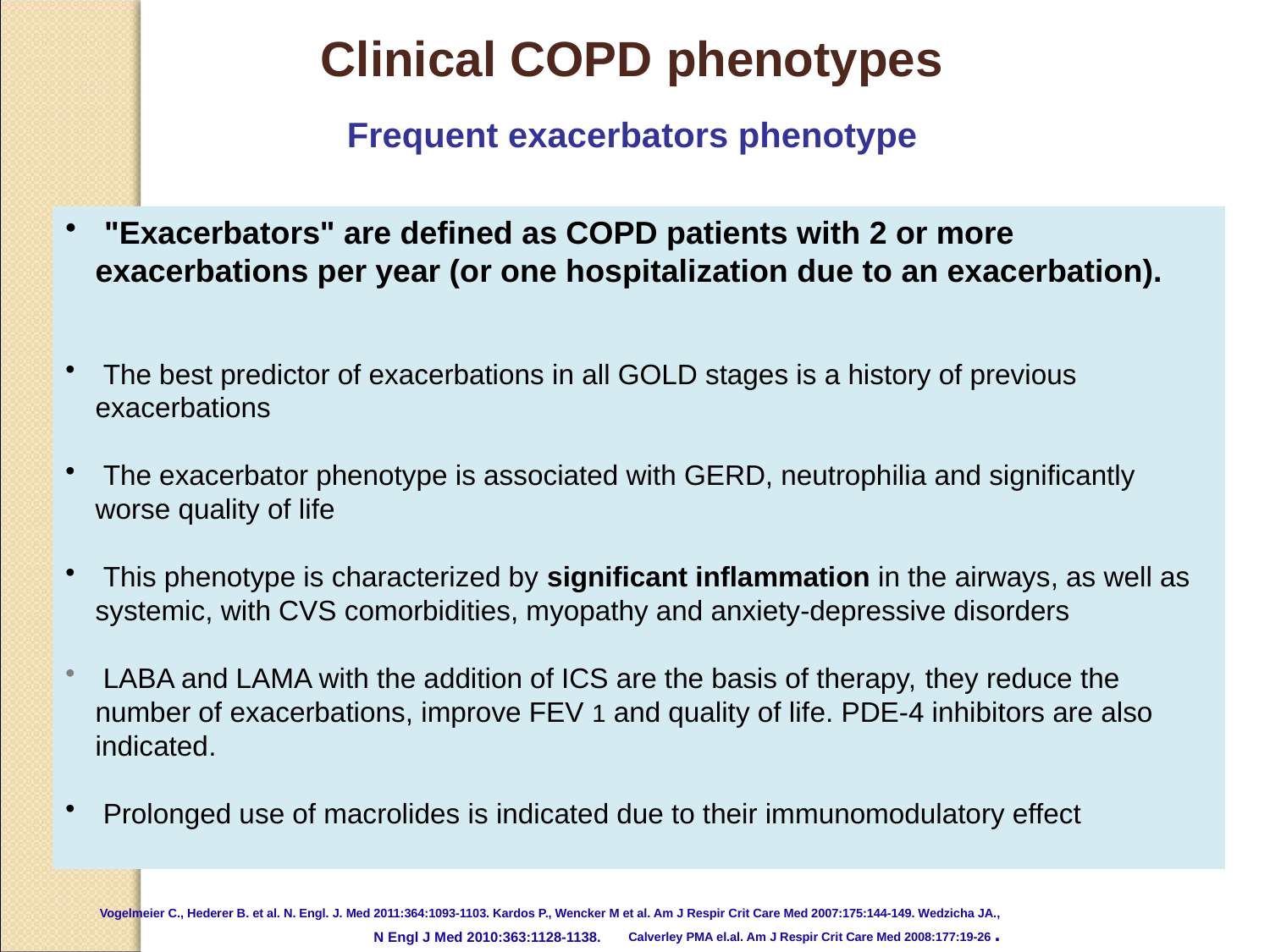

Clinical COPD phenotypes

Frequent exacerbators phenotype
 "Exacerbators" are defined as COPD patients with 2 or more exacerbations per year (or one hospitalization due to an exacerbation).
 The best predictor of exacerbations in all GOLD stages is a history of previous exacerbations
 The exacerbator phenotype is associated with GERD, neutrophilia and significantly worse quality of life
 This phenotype is characterized by significant inflammation in the airways, as well as systemic, with CVS comorbidities, myopathy and anxiety-depressive disorders
 LABA and LAMA with the addition of ICS are the basis of therapy, they reduce the number of exacerbations, improve FEV 1 and quality of life. PDE-4 inhibitors are also indicated.
 Prolonged use of macrolides is indicated due to their immunomodulatory effect

Vogelmeier C., Hederer B. et al. N. Engl. J. Med 2011:364:1093-1103. Kardos P., Wencker M et al. Am J Respir Crit Care Med 2007:175:144-149. Wedzicha JA., Calverley PMA el.al. Am J Respir Crit Care Med 2008:177:19-26 .
N Engl J Med 2010:363:1128-1138.